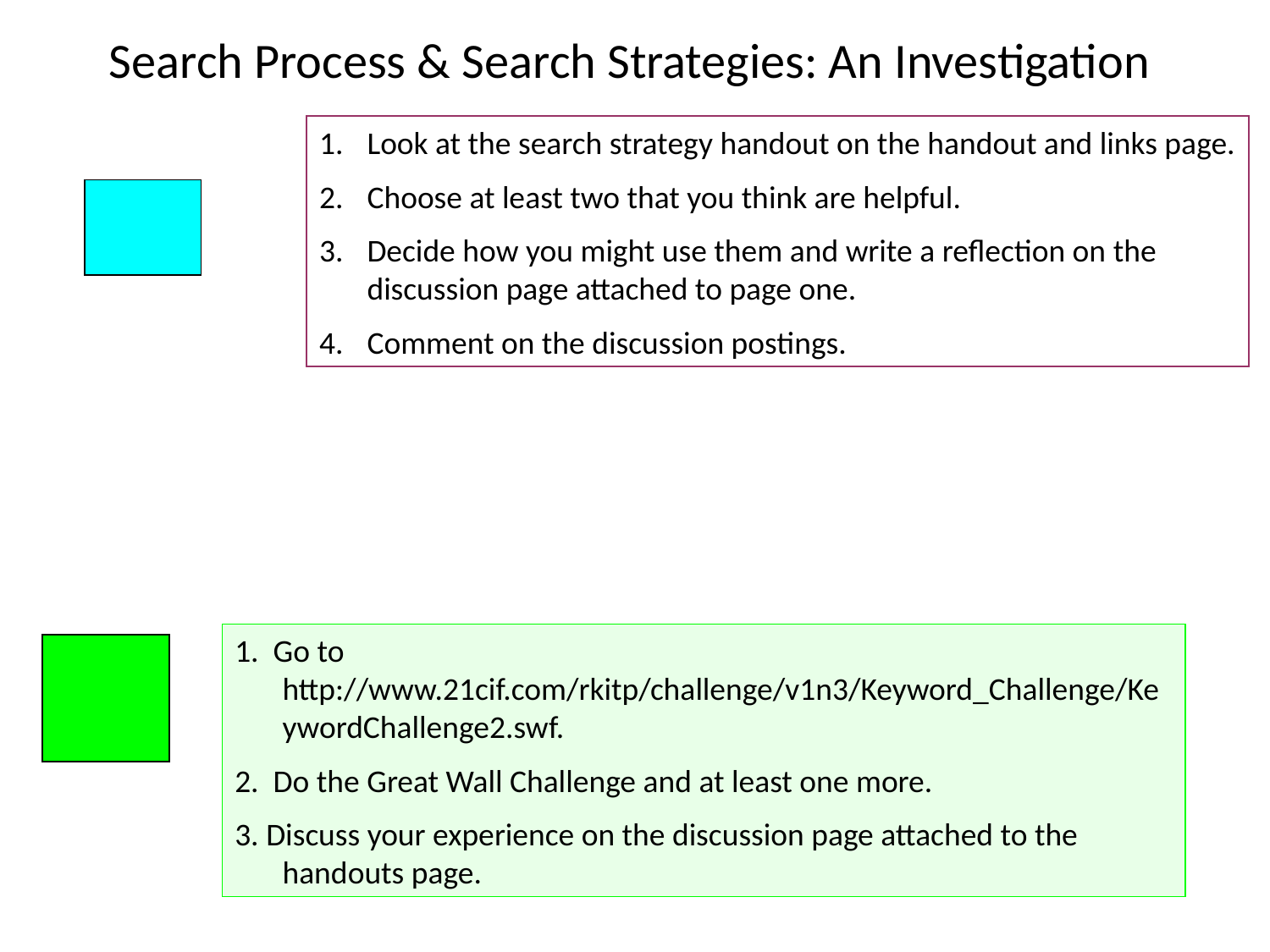

Search Process & Search Strategies: An Investigation
Look at the search strategy handout on the handout and links page.
Choose at least two that you think are helpful.
Decide how you might use them and write a reflection on the discussion page attached to page one.
Comment on the discussion postings.

1.  Go to http://www.21cif.com/rkitp/challenge/v1n3/Keyword_Challenge/KeywordChallenge2.swf.
2.  Do the Great Wall Challenge and at least one more.
3. Discuss your experience on the discussion page attached to the handouts page.